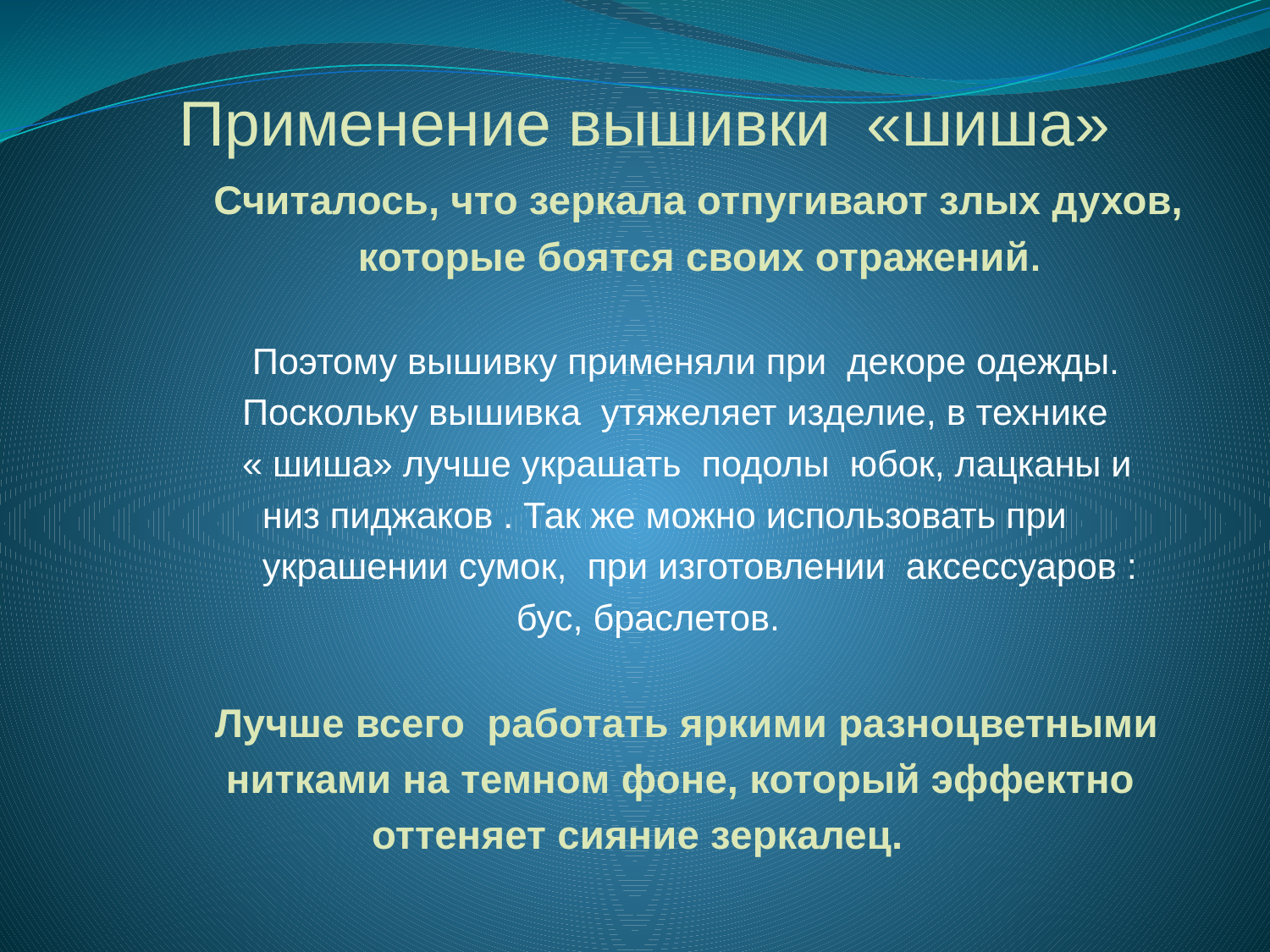

# Применение вышивки  «шиша»
Считалось, что зеркала отпугивают злых духов,
которые боятся своих отражений.

       Поэтому вышивку применяли при  декоре одежды.
      Поскольку вышивка  утяжеляет изделие, в технике
      « шиша» лучше украшать  подолы  юбок, лацканы и
        низ пиджаков . Так же можно использовать при
        украшении сумок,  при изготовлении  аксессуаров :
                                 бус, браслетов.

   Лучше всего  работать яркими разноцветными
    нитками на темном фоне, который эффектно
                 оттеняет сияние зеркалец.